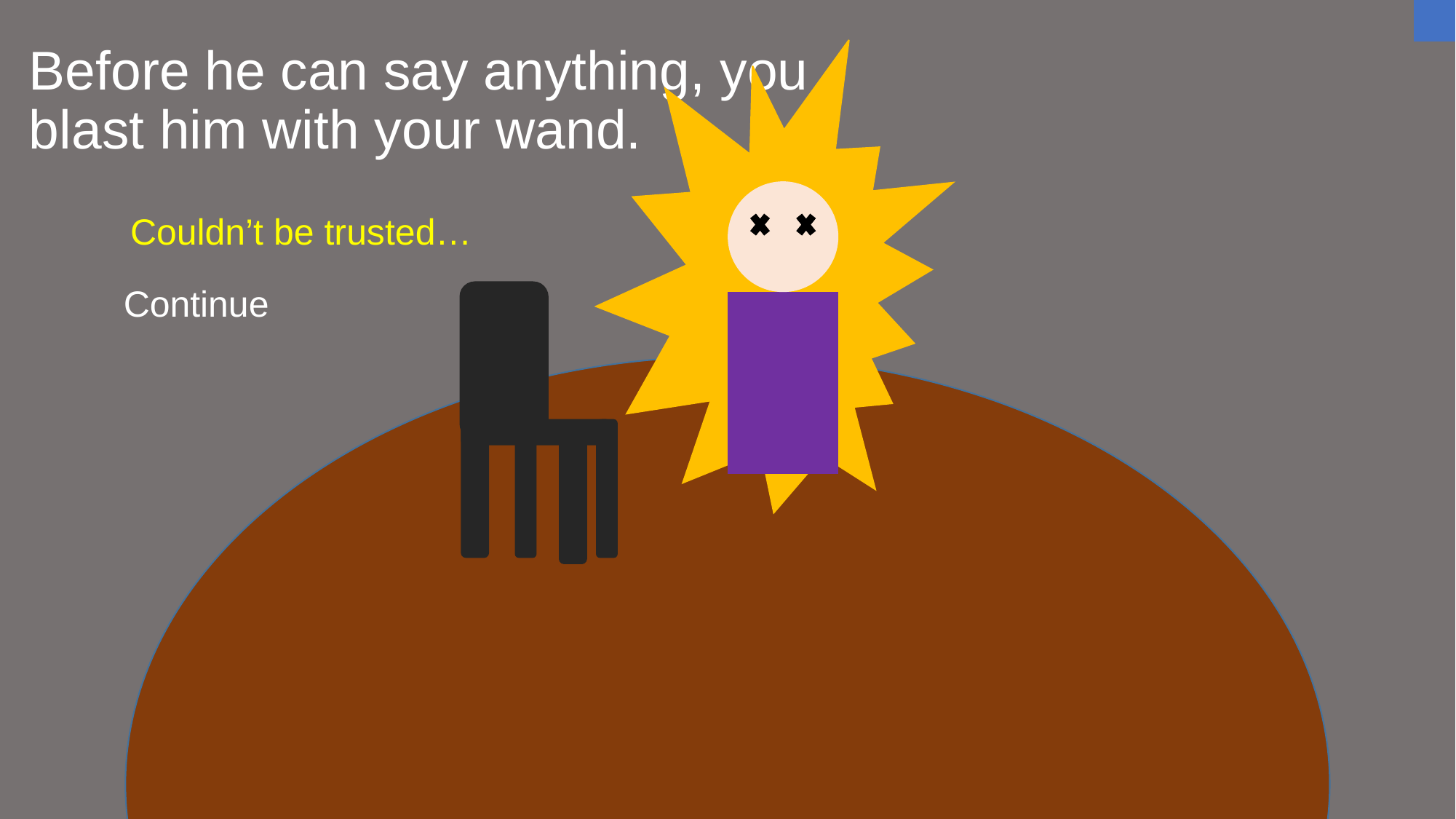

# Before he can say anything, you blast him with your wand.

Couldn’t be trusted…

Continue